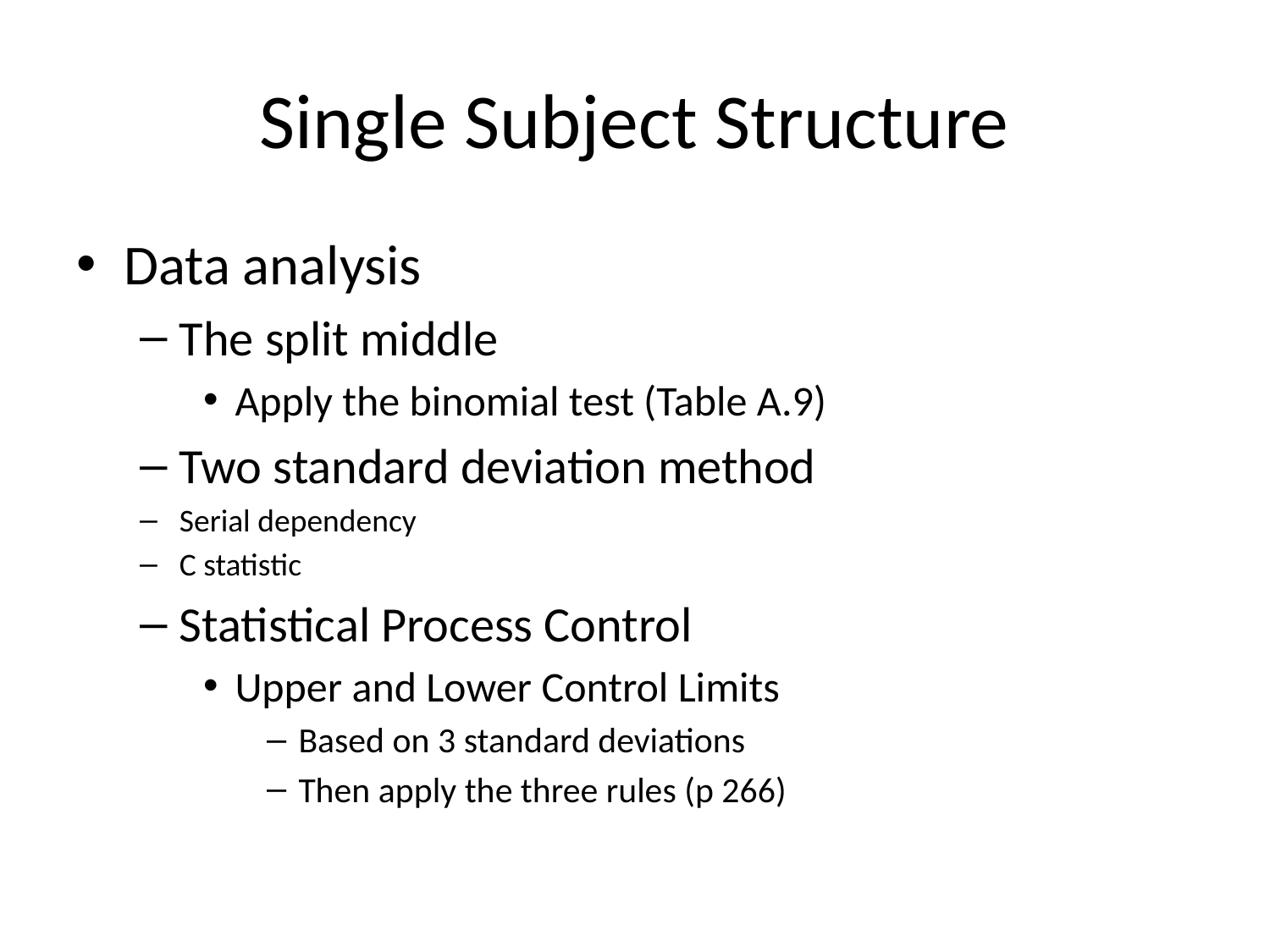

# Single Subject Structure
Data analysis
The split middle
Apply the binomial test (Table A.9)
Two standard deviation method
Serial dependency
C statistic
Statistical Process Control
Upper and Lower Control Limits
Based on 3 standard deviations
Then apply the three rules (p 266)